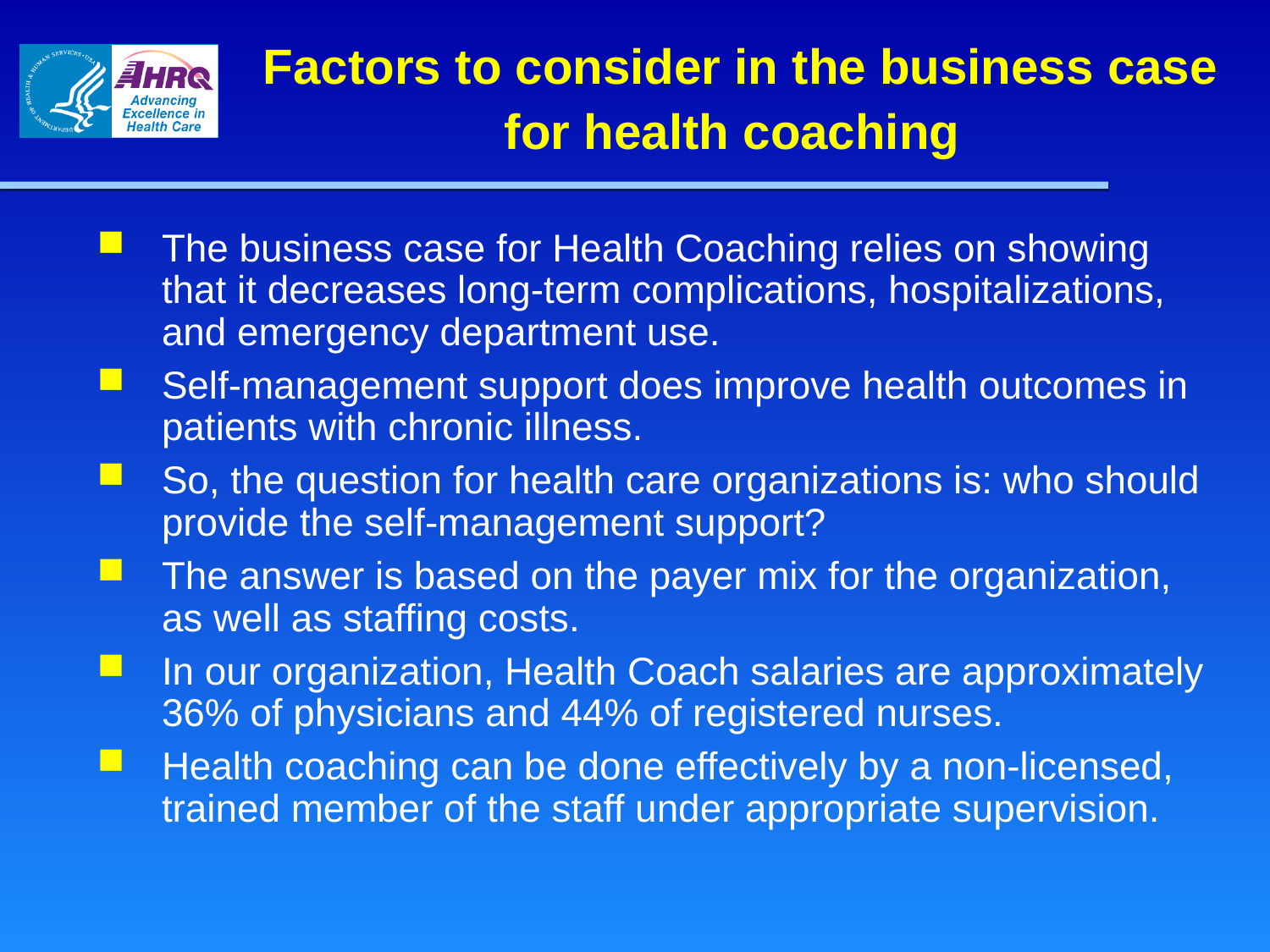

# Factors to consider in the business case for health coaching
The business case for Health Coaching relies on showing that it decreases long-term complications, hospitalizations, and emergency department use.
Self-management support does improve health outcomes in patients with chronic illness.
So, the question for health care organizations is: who should provide the self-management support?
The answer is based on the payer mix for the organization, as well as staffing costs.
In our organization, Health Coach salaries are approximately 36% of physicians and 44% of registered nurses.
Health coaching can be done effectively by a non-licensed, trained member of the staff under appropriate supervision.